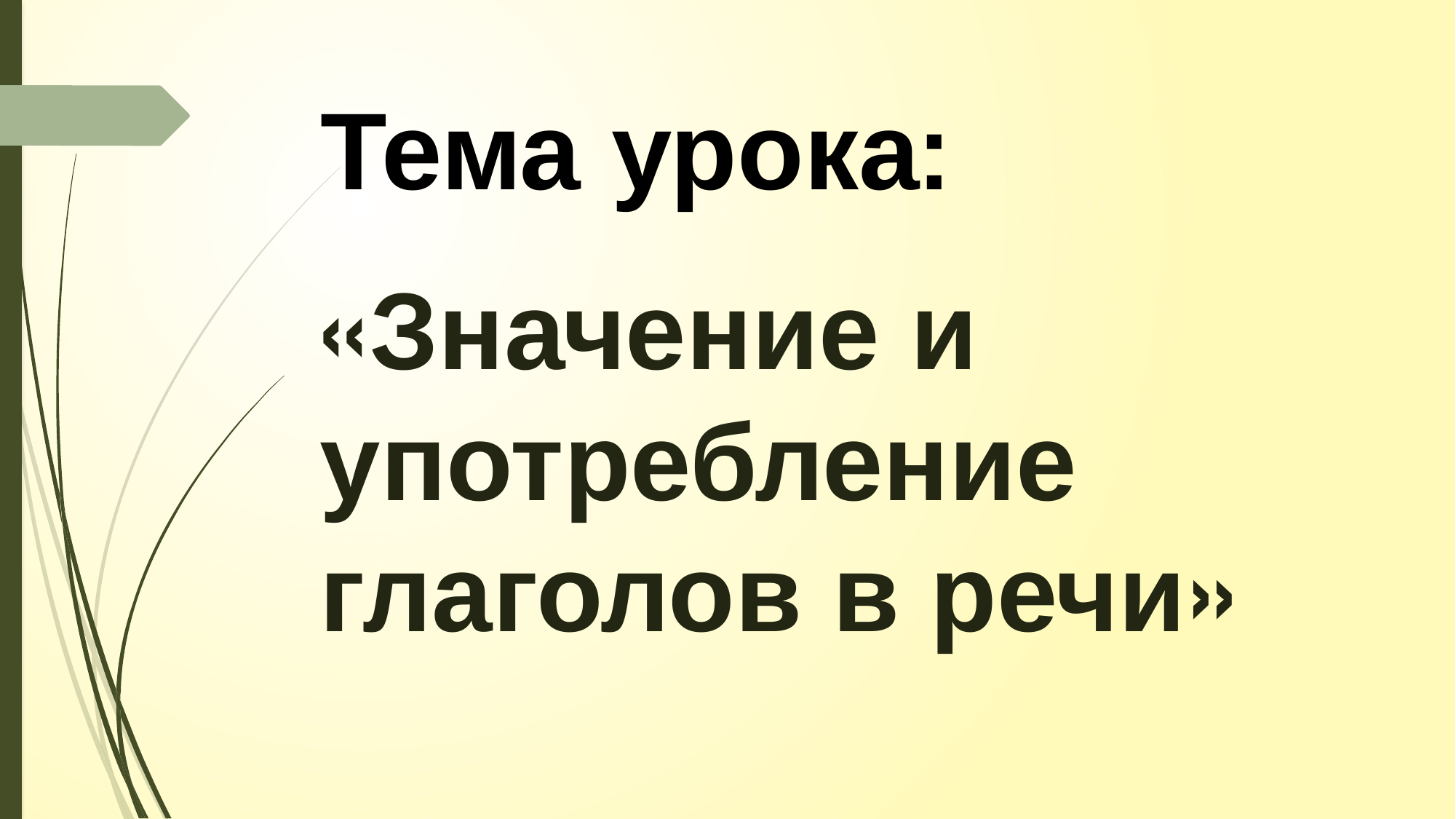

# Тема урока:
«Значение и употребление глаголов в речи»